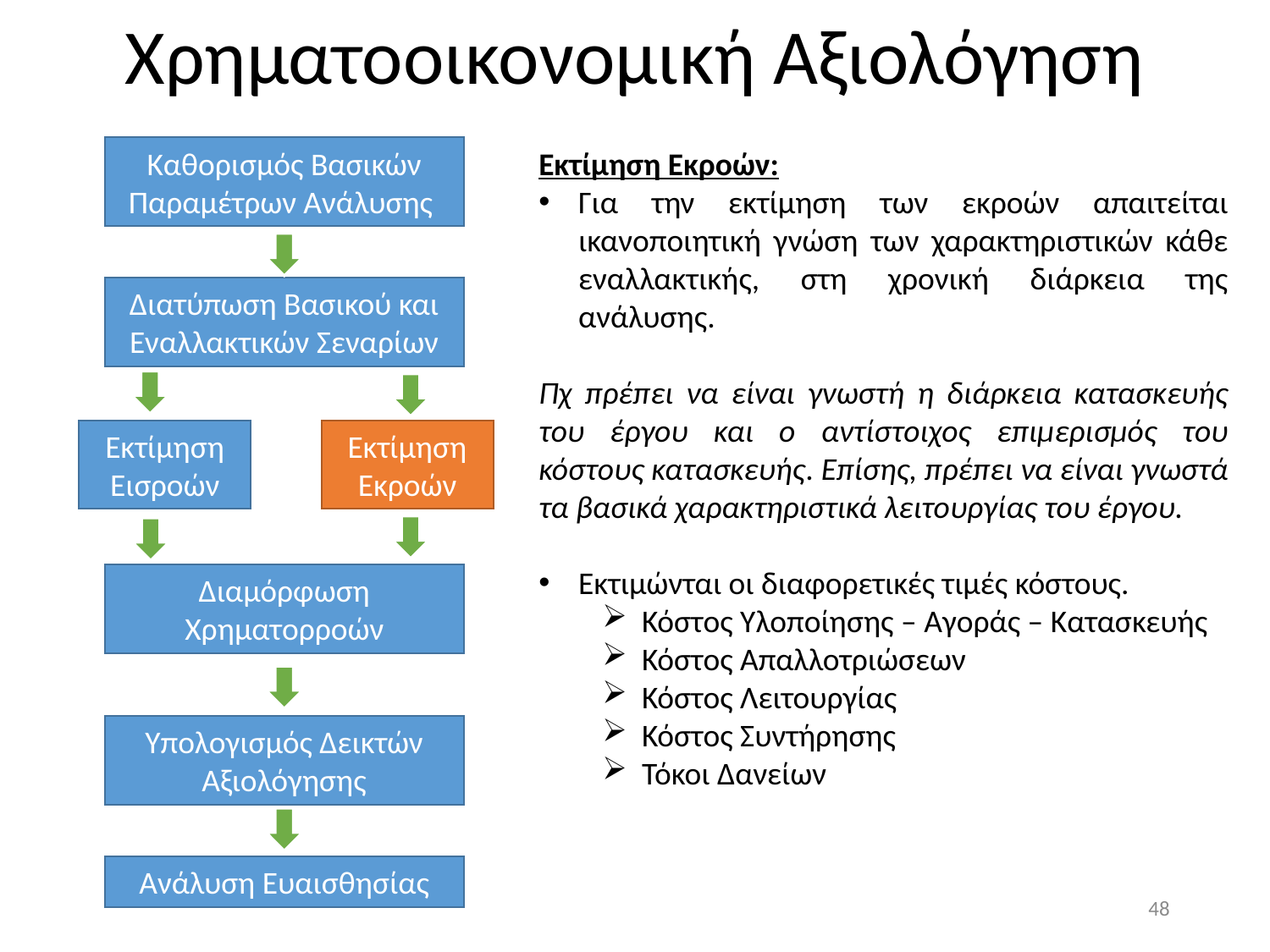

# Χρηματοοικονομική Αξιολόγηση
Καθορισμός Βασικών Παραμέτρων Ανάλυσης

Διατύπωση Βασικού και Εναλλακτικών Σεναρίων

Εκτίμηση Εκροών
Εκτίμηση Εισροών

Διαμόρφωση Χρηματορροών

Υπολογισμός Δεικτών Αξιολόγησης

Ανάλυση Ευαισθησίας
Εκτίμηση Εκροών:
Για την εκτίμηση των εκροών απαιτείται ικανοποιητική γνώση των χαρακτηριστικών κάθε εναλλακτικής, στη χρονική διάρκεια της ανάλυσης.

Πχ πρέπει να είναι γνωστή η διάρκεια κατασκευής του έργου και ο αντίστοιχος επιμερισμός του κόστους κατασκευής. Επίσης, πρέπει να είναι γνωστά τα βασικά χαρακτηριστικά λειτουργίας του έργου.

Εκτιμώνται οι διαφορετικές τιμές κόστους.
Κόστος Υλοποίησης – Αγοράς – Κατασκευής
Κόστος Απαλλοτριώσεων
Κόστος Λειτουργίας
Κόστος Συντήρησης
Τόκοι Δανείων

48